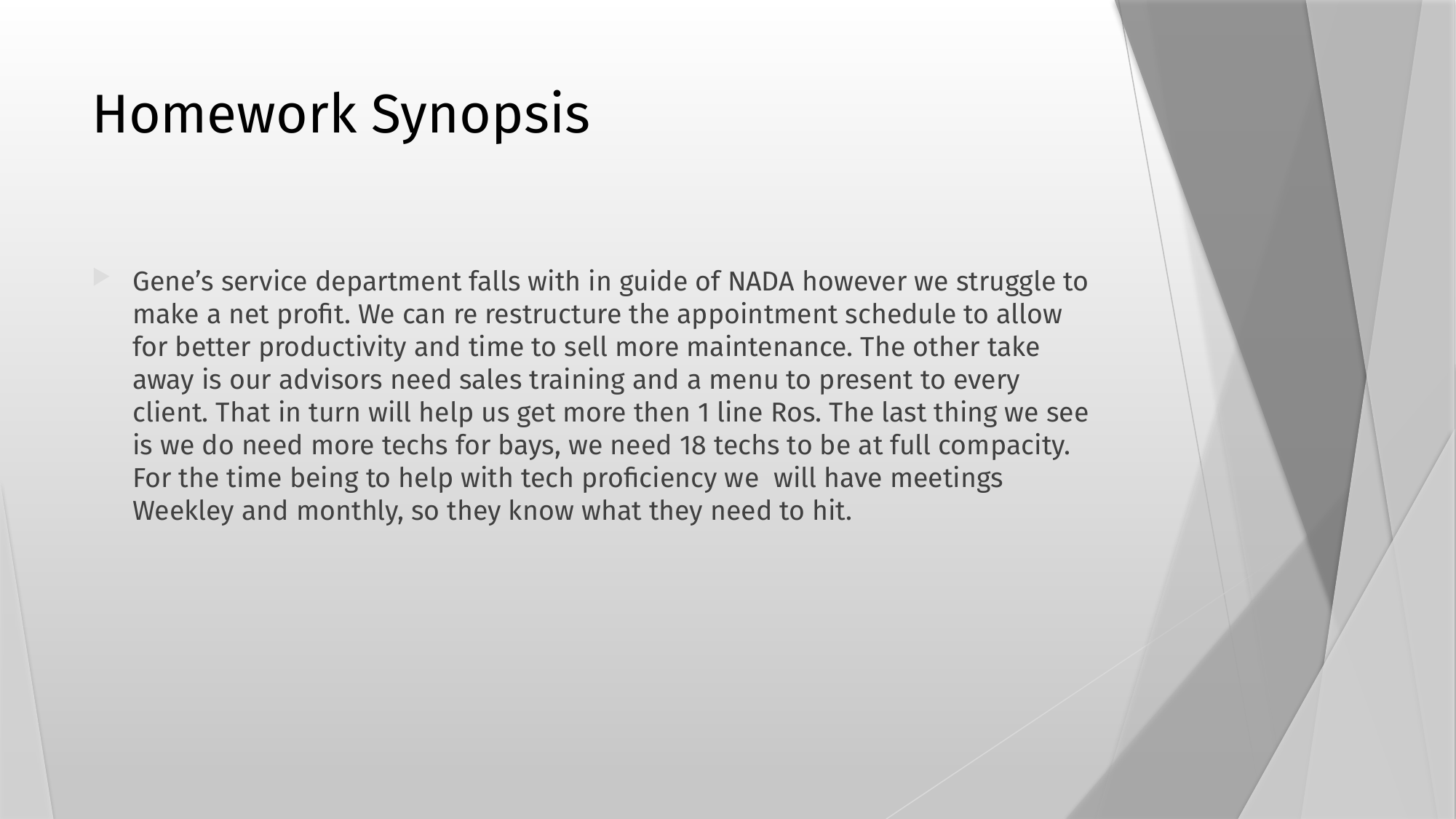

# Homework Synopsis
Gene’s service department falls with in guide of NADA however we struggle to make a net profit. We can re restructure the appointment schedule to allow for better productivity and time to sell more maintenance. The other take away is our advisors need sales training and a menu to present to every client. That in turn will help us get more then 1 line Ros. The last thing we see is we do need more techs for bays, we need 18 techs to be at full compacity. For the time being to help with tech proficiency we  will have meetings Weekley and monthly, so they know what they need to hit.